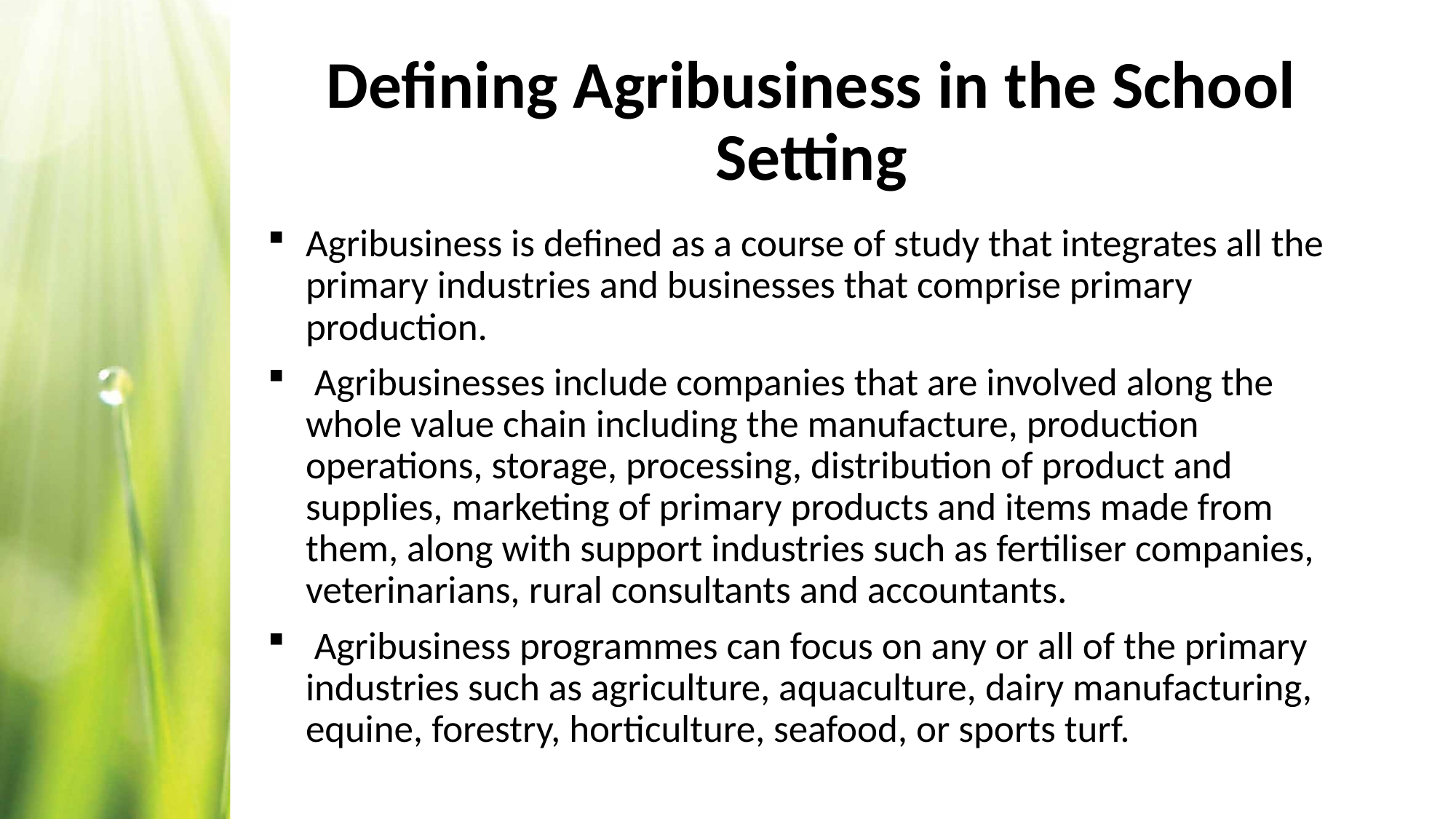

# Defining Agribusiness in the School Setting
Agribusiness is defined as a course of study that integrates all the primary industries and businesses that comprise primary production.
 Agribusinesses include companies that are involved along the whole value chain including the manufacture, production operations, storage, processing, distribution of product and supplies, marketing of primary products and items made from them, along with support industries such as fertiliser companies, veterinarians, rural consultants and accountants.
 Agribusiness programmes can focus on any or all of the primary industries such as agriculture, aquaculture, dairy manufacturing, equine, forestry, horticulture, seafood, or sports turf.